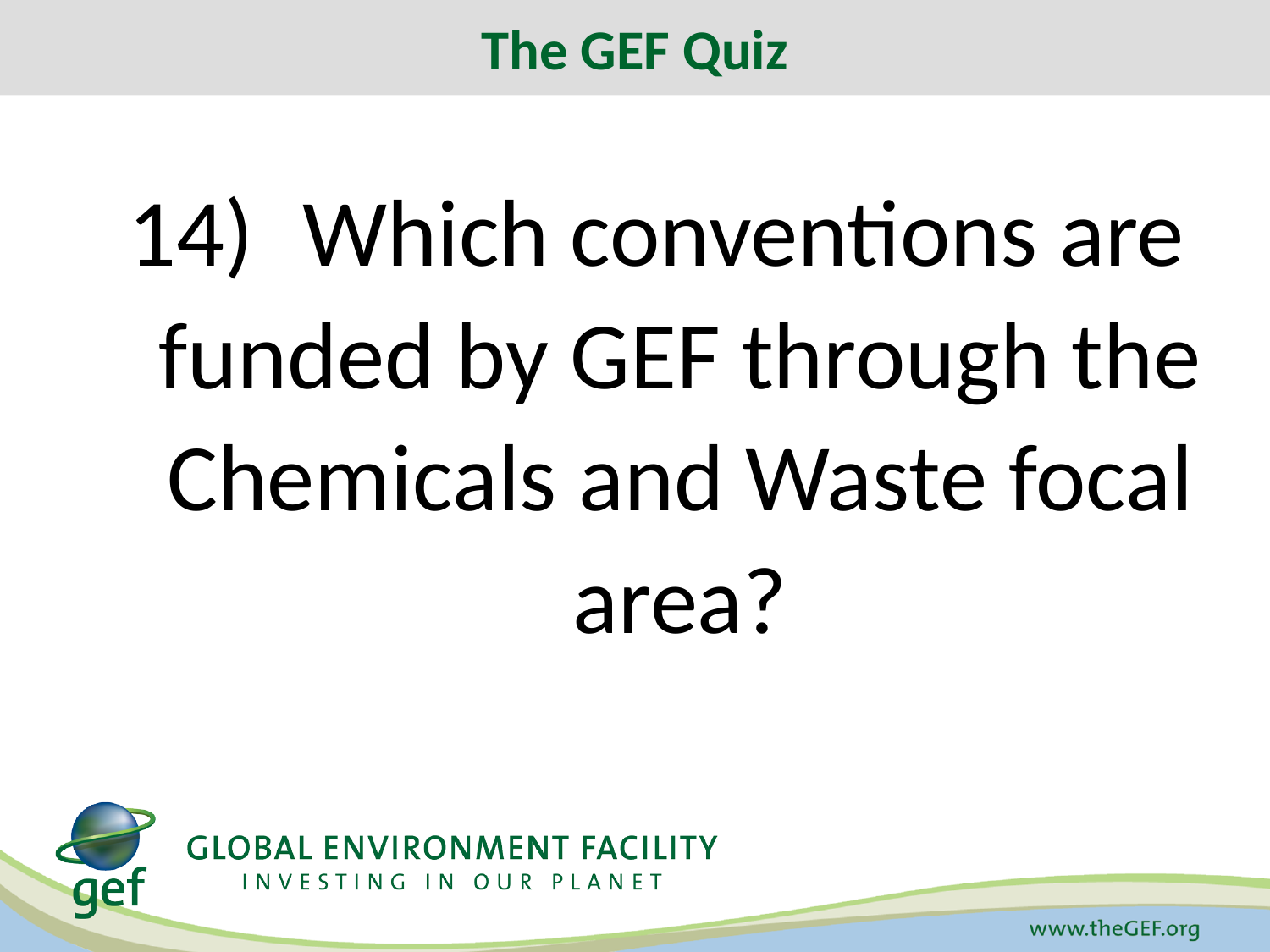

The GEF Quiz
# 14)	Which conventions are funded by GEF through the Chemicals and Waste focal area?